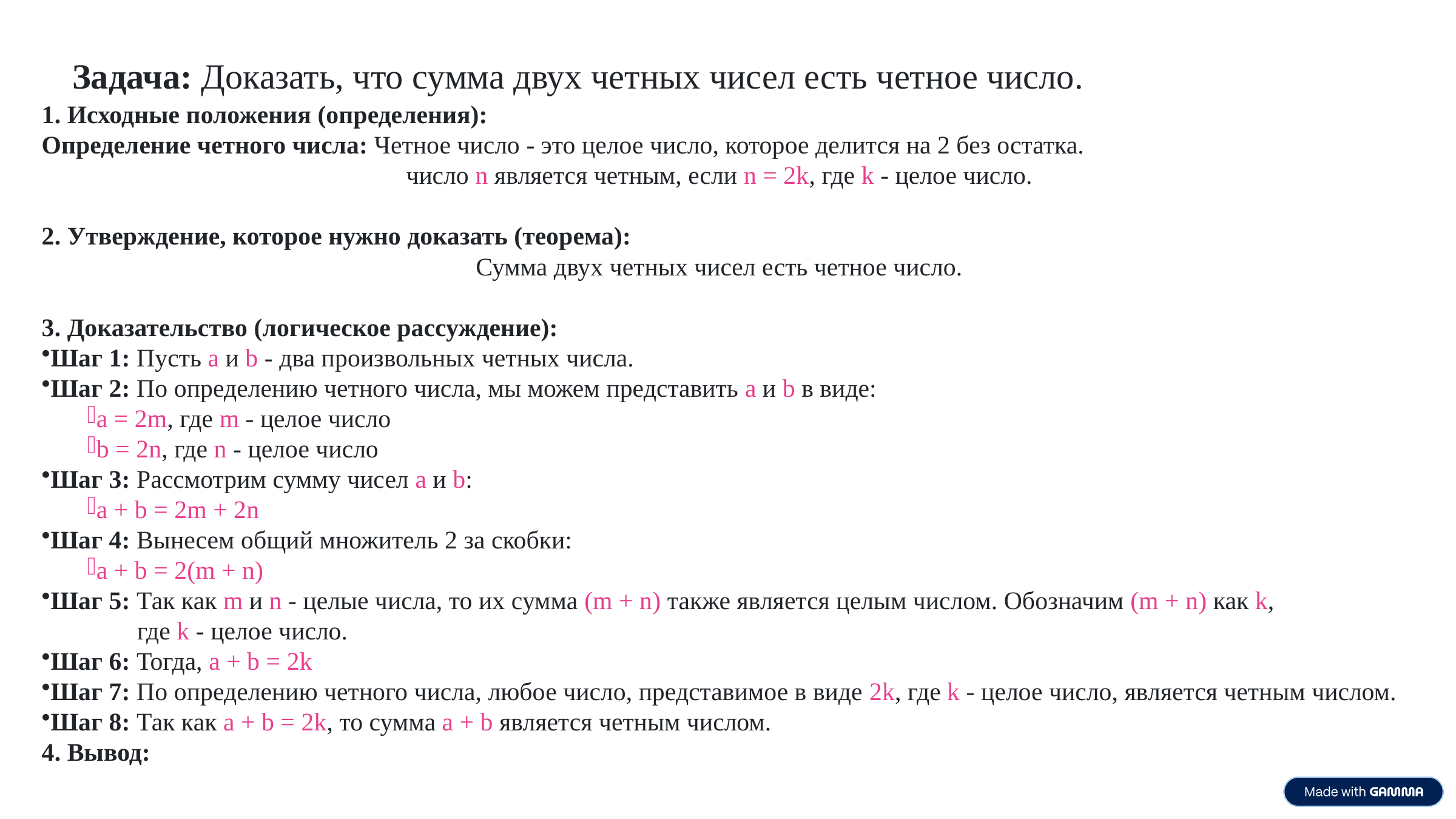

Задача: Доказать, что сумма двух четных чисел есть четное число.
1. Исходные положения (определения):
Определение четного числа: Четное число - это целое число, которое делится на 2 без остатка.
число n является четным, если n = 2k, где k - целое число.

2. Утверждение, которое нужно доказать (теорема):
Сумма двух четных чисел есть четное число.

3. Доказательство (логическое рассуждение):
Шаг 1: Пусть a и b - два произвольных четных числа.
Шаг 2: По определению четного числа, мы можем представить a и b в виде:
a = 2m, где m - целое число
b = 2n, где n - целое число
Шаг 3: Рассмотрим сумму чисел a и b:
a + b = 2m + 2n
Шаг 4: Вынесем общий множитель 2 за скобки:
a + b = 2(m + n)
Шаг 5: Так как m и n - целые числа, то их сумма (m + n) также является целым числом. Обозначим (m + n) как k,
               где k - целое число.
Шаг 6: Тогда, a + b = 2k
Шаг 7: По определению четного числа, любое число, представимое в виде 2k, где k - целое число, является четным числом.
Шаг 8: Так как a + b = 2k, то сумма a + b является четным числом.
4. Вывод: